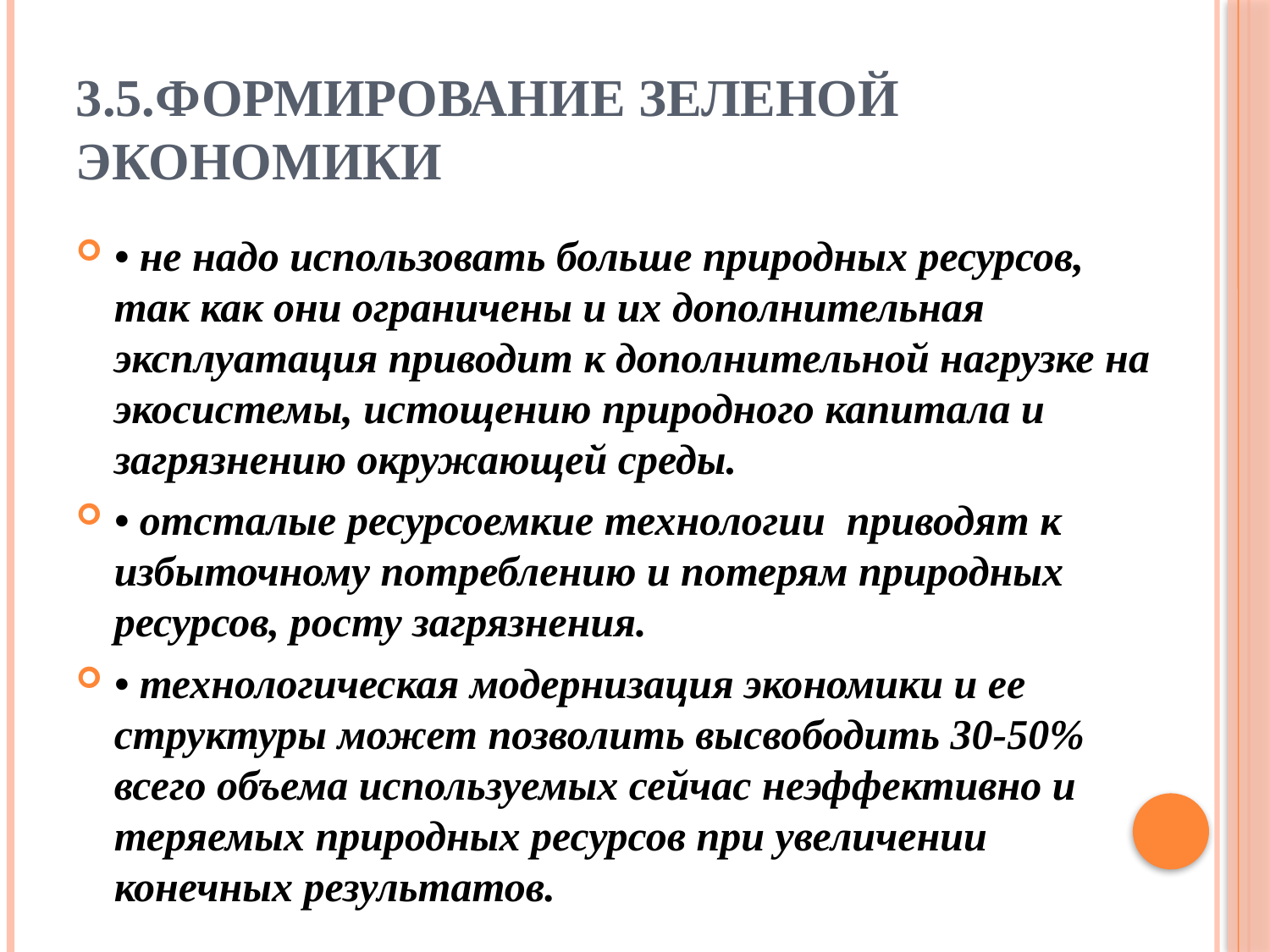

# 3.5.Формирование зеленой экономики
• не надо использовать больше природных ресурсов, так как они ограничены и их дополнительная эксплуатация приводит к дополнительной нагрузке на экосистемы, истощению природного капитала и загрязнению окружающей среды.
• отсталые ресурсоемкие технологии  приводят к избыточному потреблению и потерям природных ресурсов, росту загрязнения.
• технологическая модернизация экономики и ее структуры может позволить высвободить 30-50% всего объема используемых сейчас неэффективно и теряемых природных ресурсов при увеличении конечных результатов.